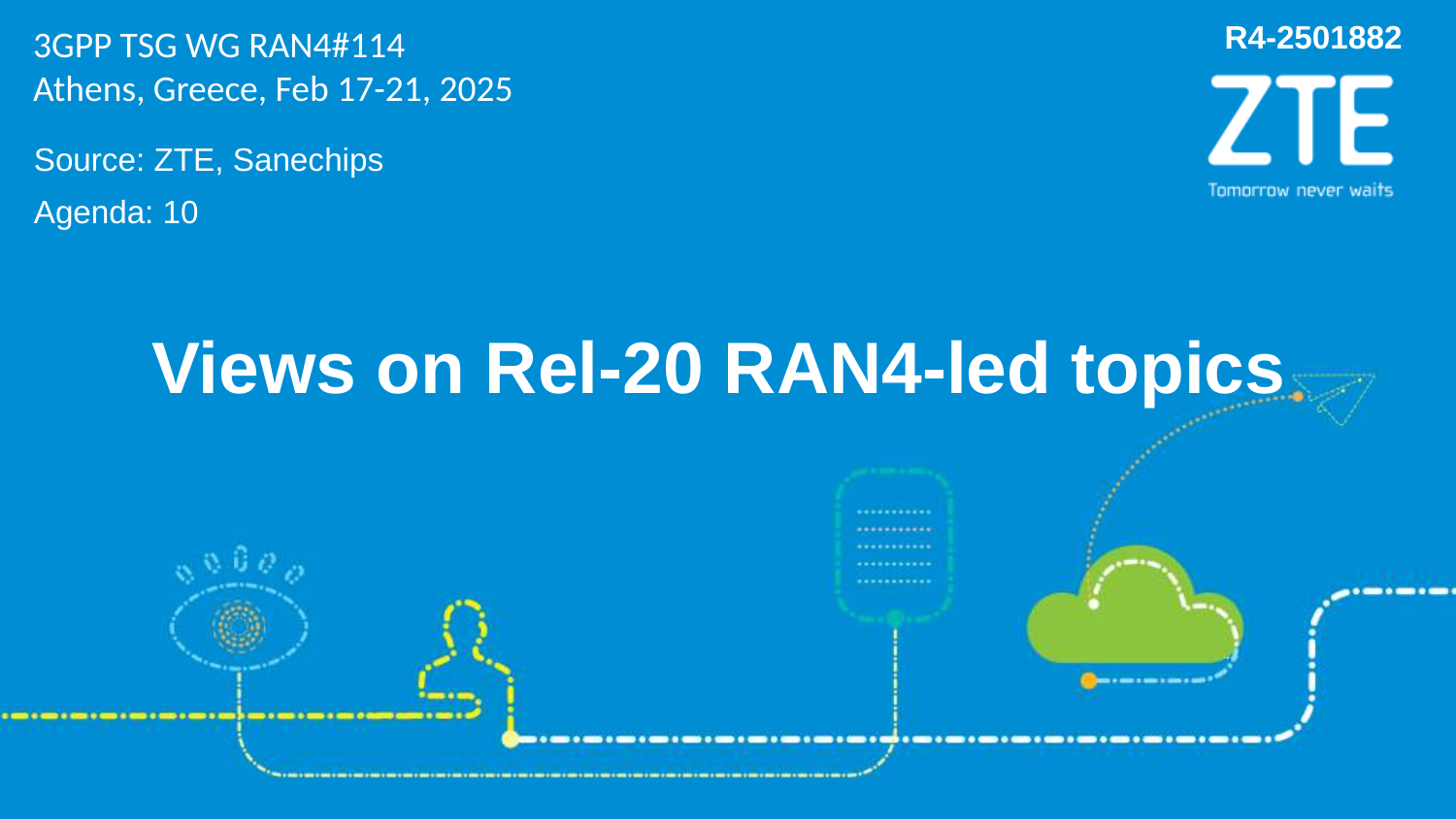

R4-2501882
3GPP TSG WG RAN4#114
Athens, Greece, Feb 17-21, 2025
Source: ZTE, Sanechips
Agenda: 10

Views on Rel-20 RAN4-led topics